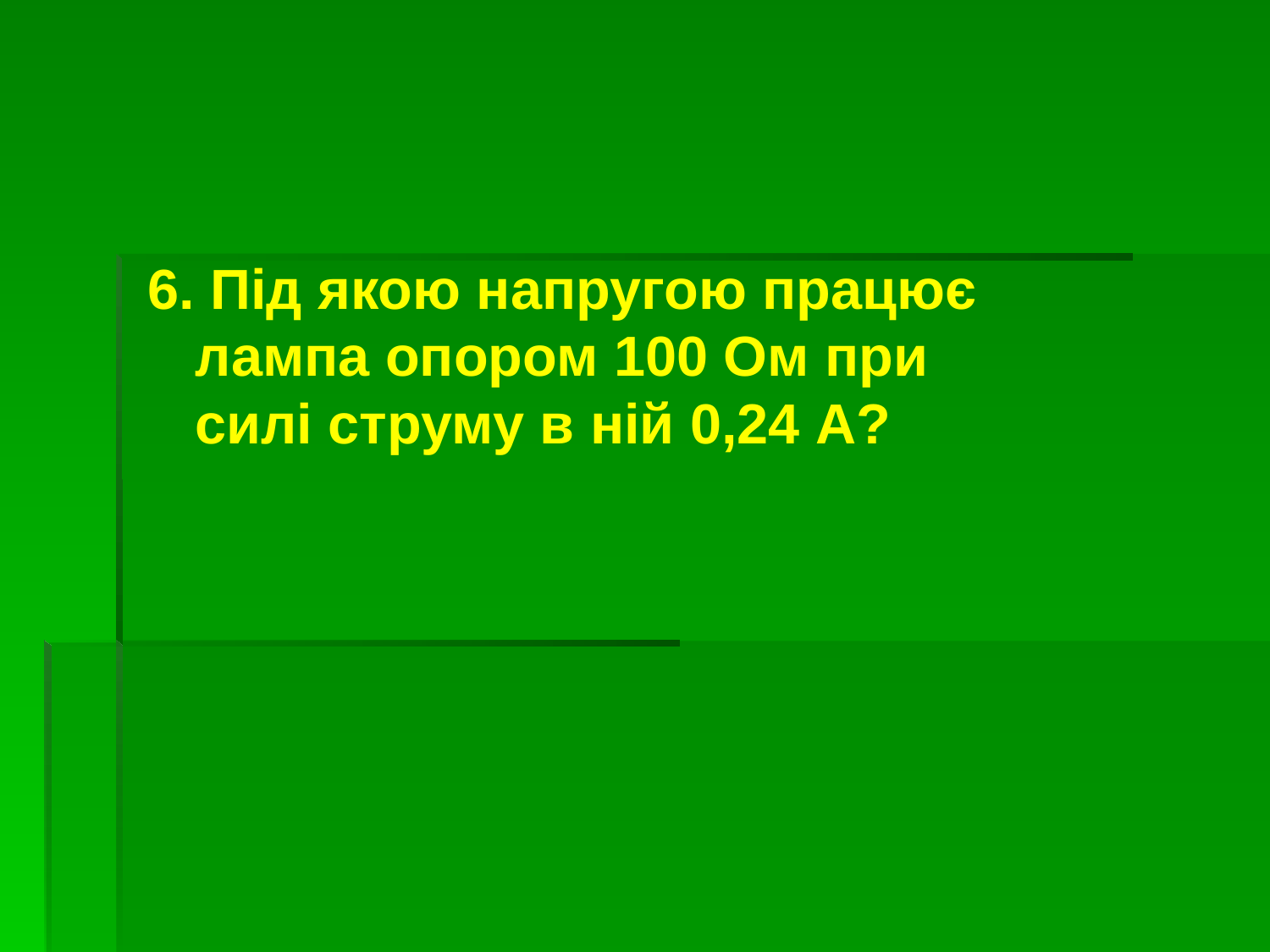

#
6. Під якою напругою працює лампа опором 100 Ом при силі струму в ній 0,24 А?